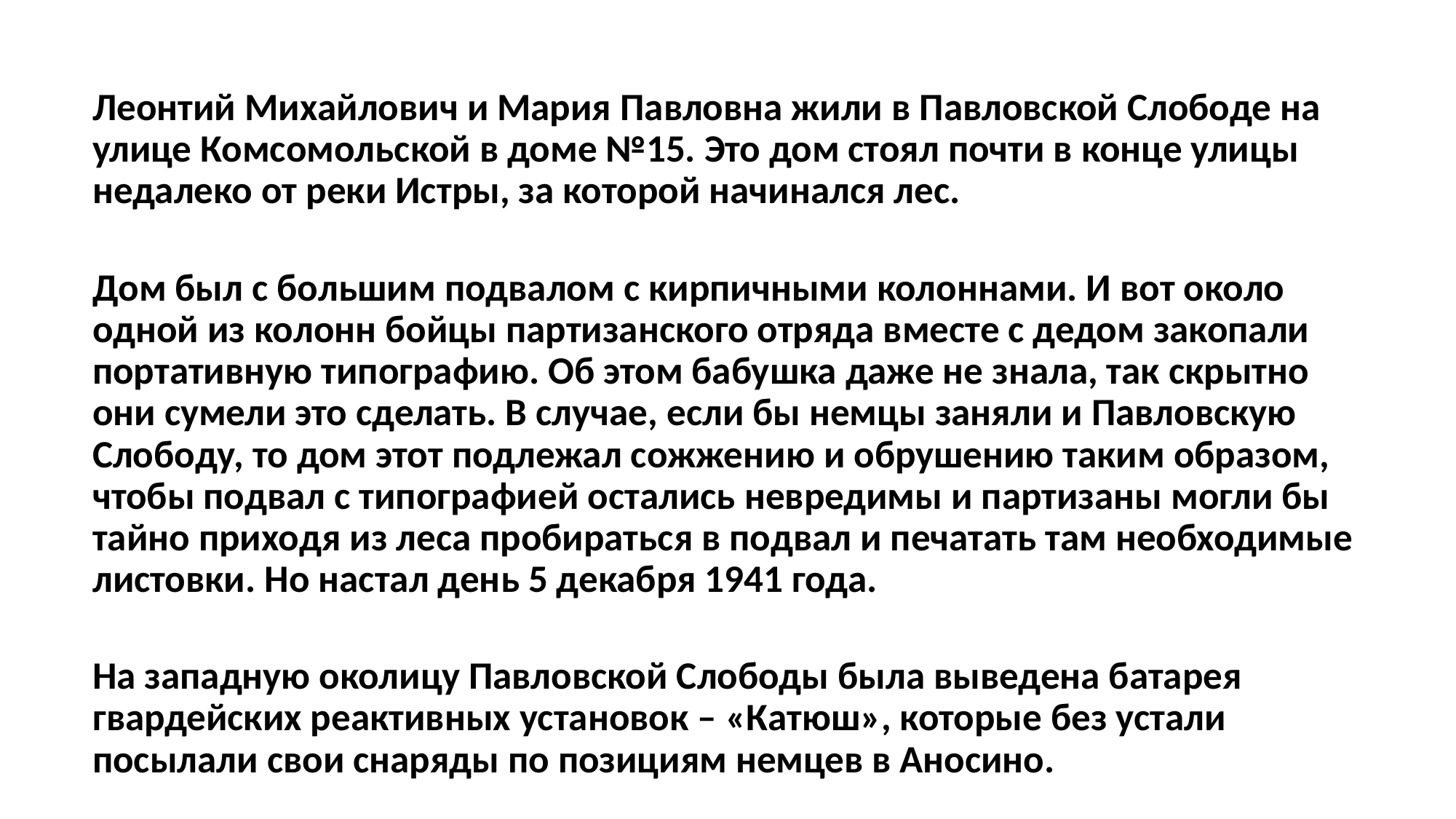

Леонтий Михайлович и Мария Павловна жили в Павловской Слободе на улице Комсомольской в доме №15. Это дом стоял почти в конце улицы недалеко от реки Истры, за которой начинался лес.
Дом был с большим подвалом с кирпичными колоннами. И вот около одной из колонн бойцы партизанского отряда вместе с дедом закопали портативную типографию. Об этом бабушка даже не знала, так скрытно они сумели это сделать. В случае, если бы немцы заняли и Павловскую Слободу, то дом этот подлежал сожжению и обрушению таким образом, чтобы подвал с типографией остались невредимы и партизаны могли бы тайно приходя из леса пробираться в подвал и печатать там необходимые листовки. Но настал день 5 декабря 1941 года.
На западную околицу Павловской Слободы была выведена батарея гвардейских реактивных установок – «Катюш», которые без устали посылали свои снаряды по позициям немцев в Аносино.